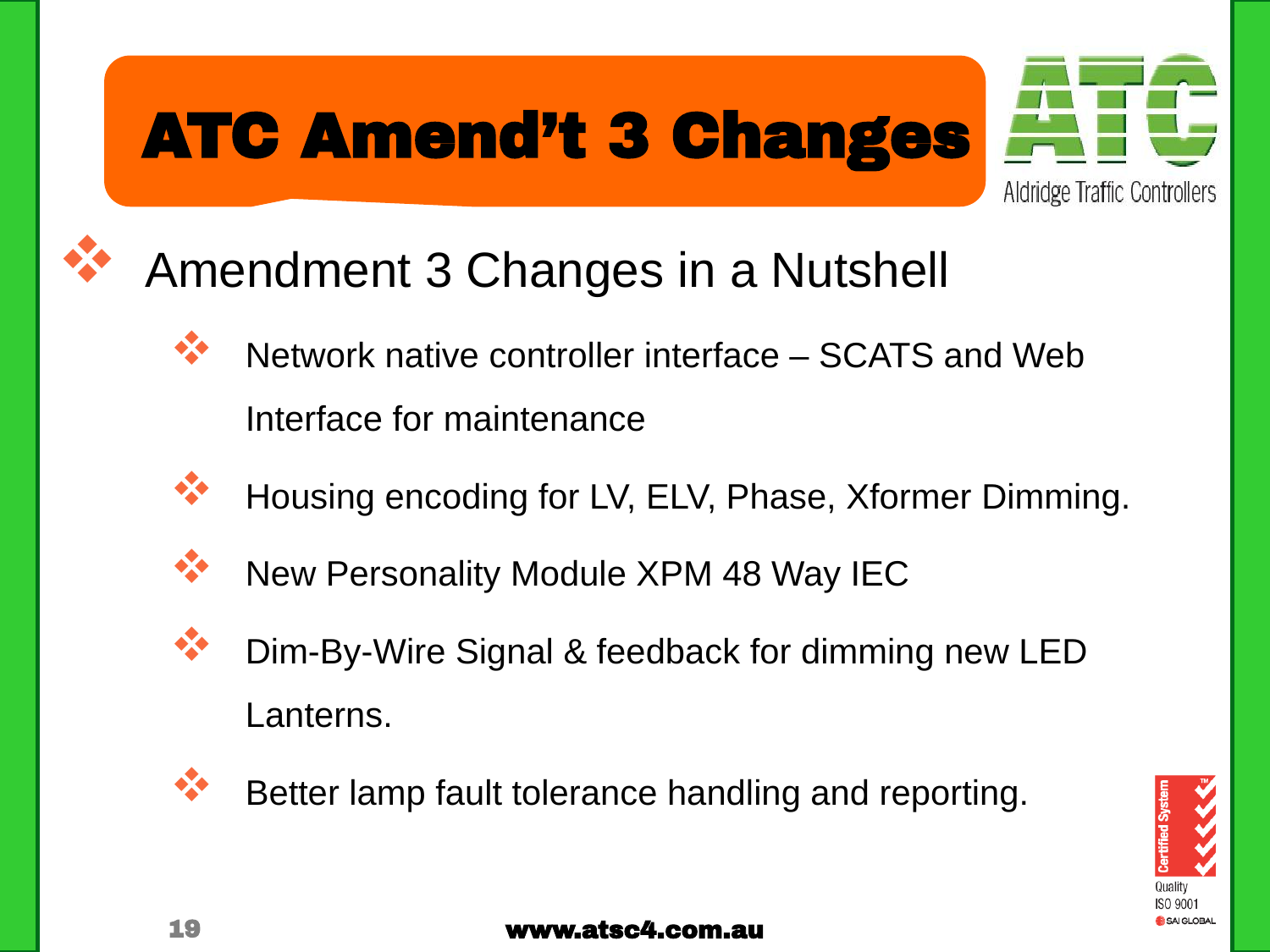

# ATC Amend’t 3 Changes
Amendment 3 Changes in a Nutshell
Network native controller interface – SCATS and Web Interface for maintenance
Housing encoding for LV, ELV, Phase, Xformer Dimming.
New Personality Module XPM 48 Way IEC
Dim-By-Wire Signal & feedback for dimming new LED Lanterns.
Better lamp fault tolerance handling and reporting.

www.atsc4.com.au
19